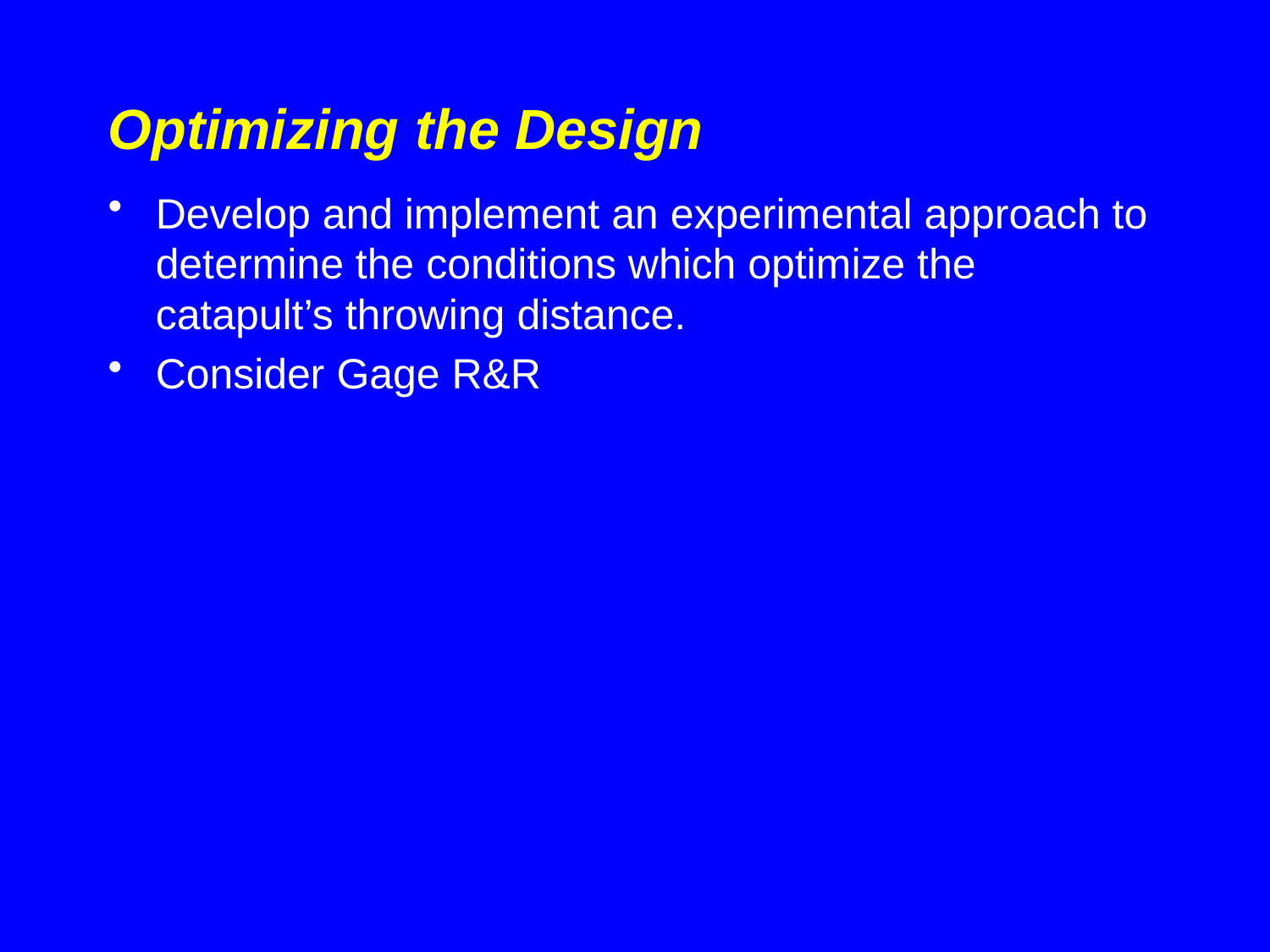

# Optimizing the Design
Develop and implement an experimental approach to determine the conditions which optimize the catapult’s throwing distance.
Consider Gage R&R